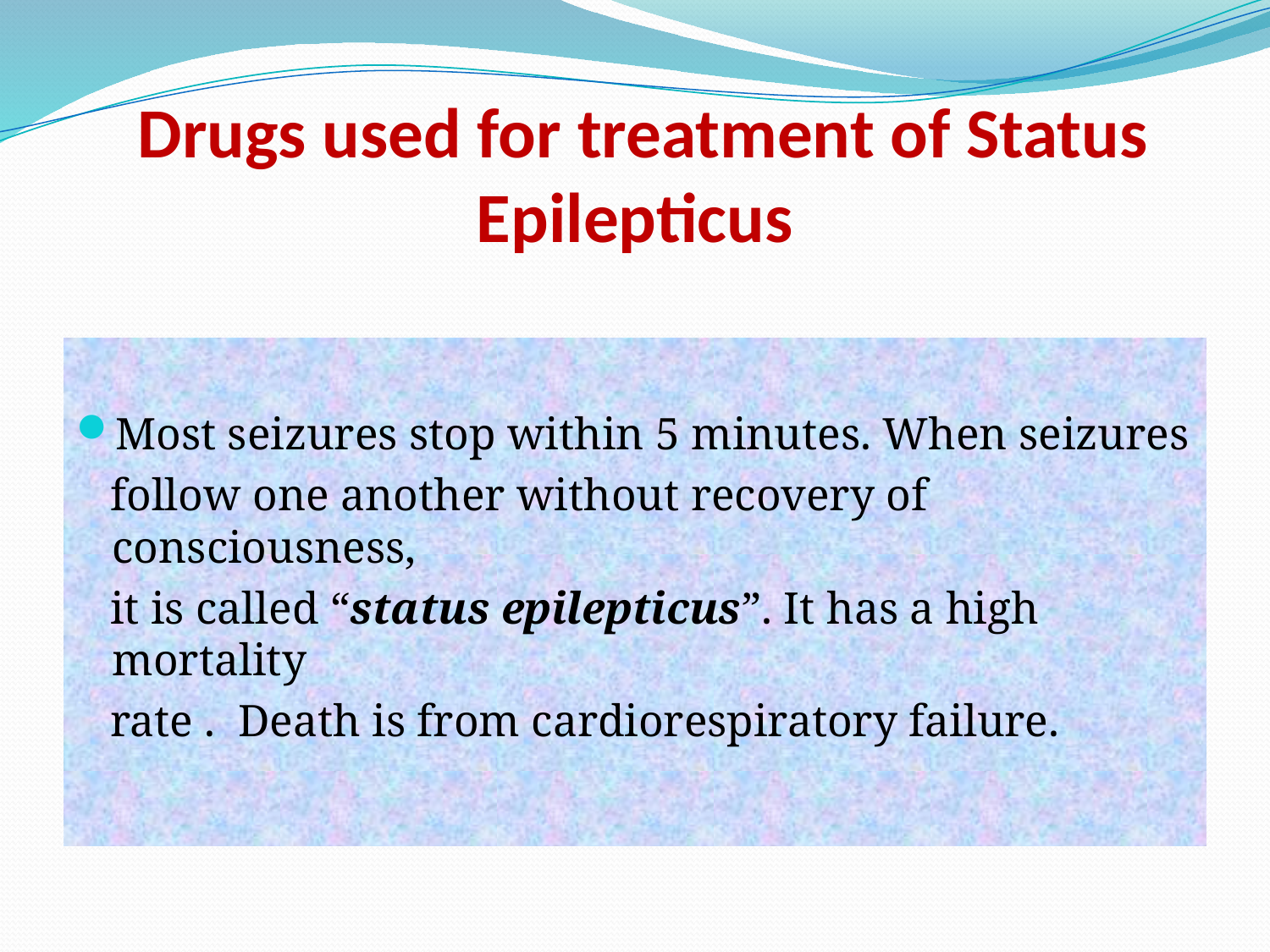

# Drugs used for treatment of Status Epilepticus

Most seizures stop within 5 minutes. When seizures
   follow one another without recovery of consciousness,
   it is called “status epilepticus”. It has a high mortality
   rate .  Death is from cardiorespiratory failure.